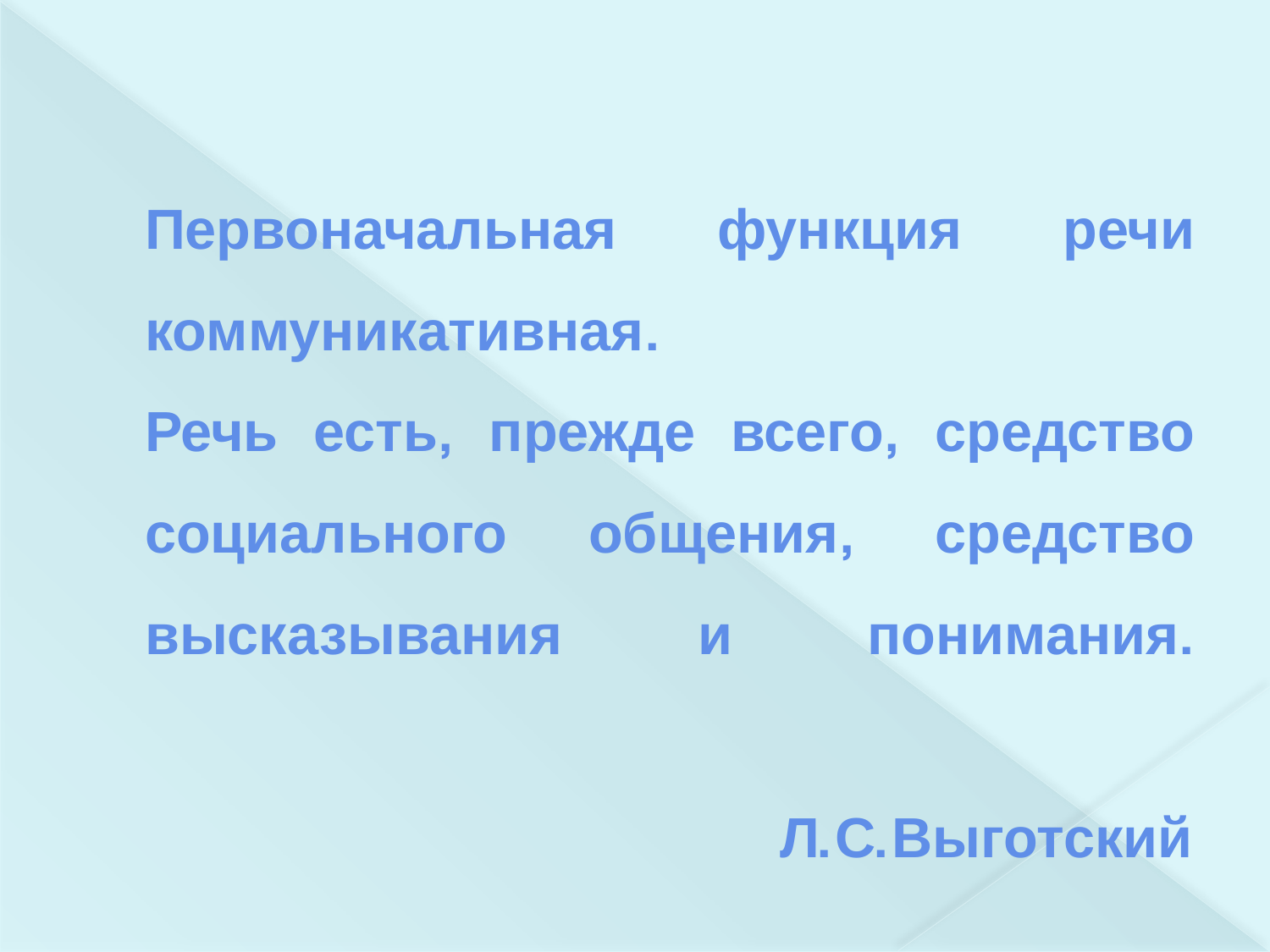

# Первоначальная функция речи коммуникативная. Речь есть, прежде всего, средство социального общения, средство высказывания и понимания. Л.С.Выготский